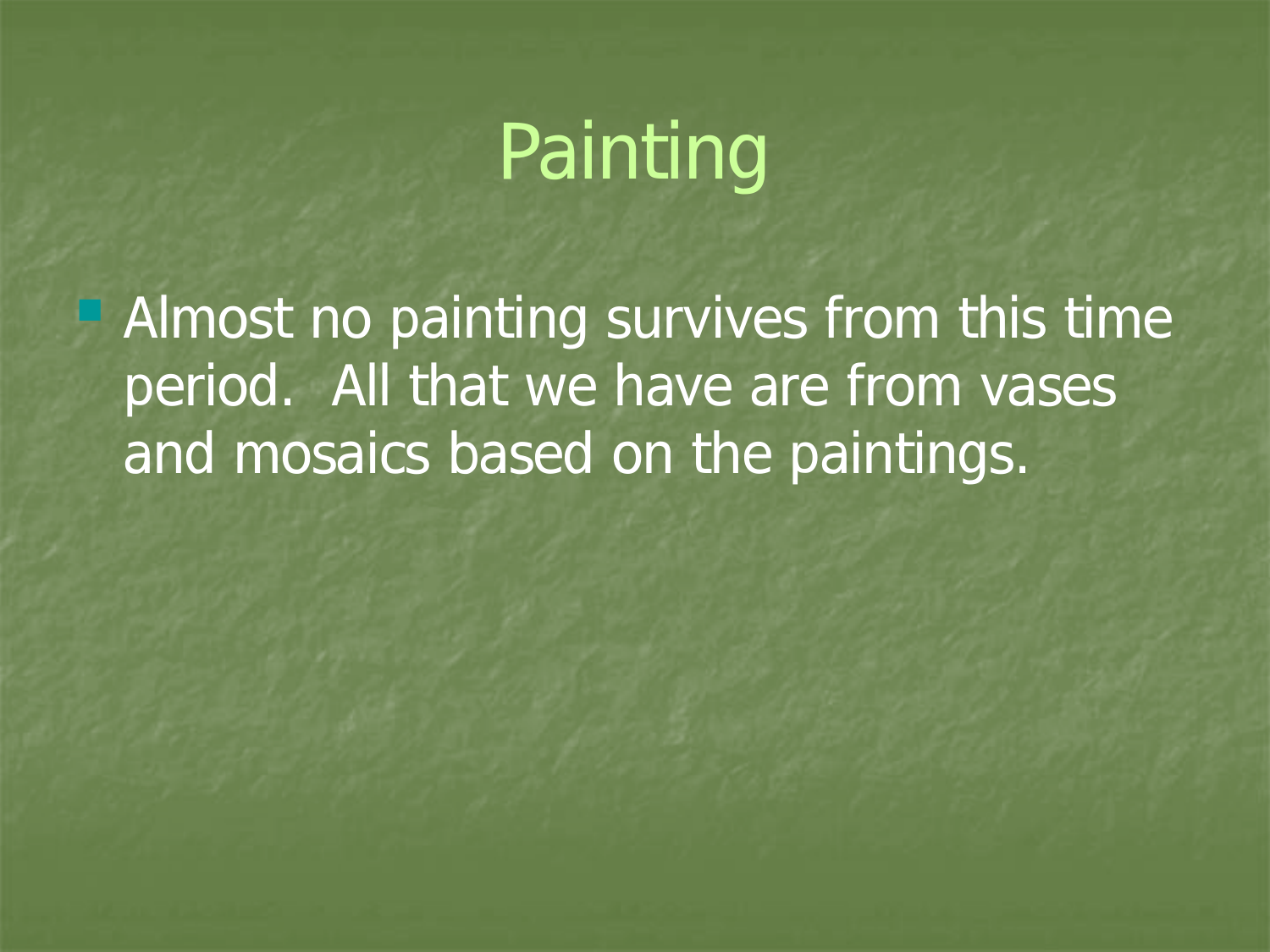

# Painting
Almost no painting survives from this time period.  All that we have are from vases and mosaics based on the paintings.